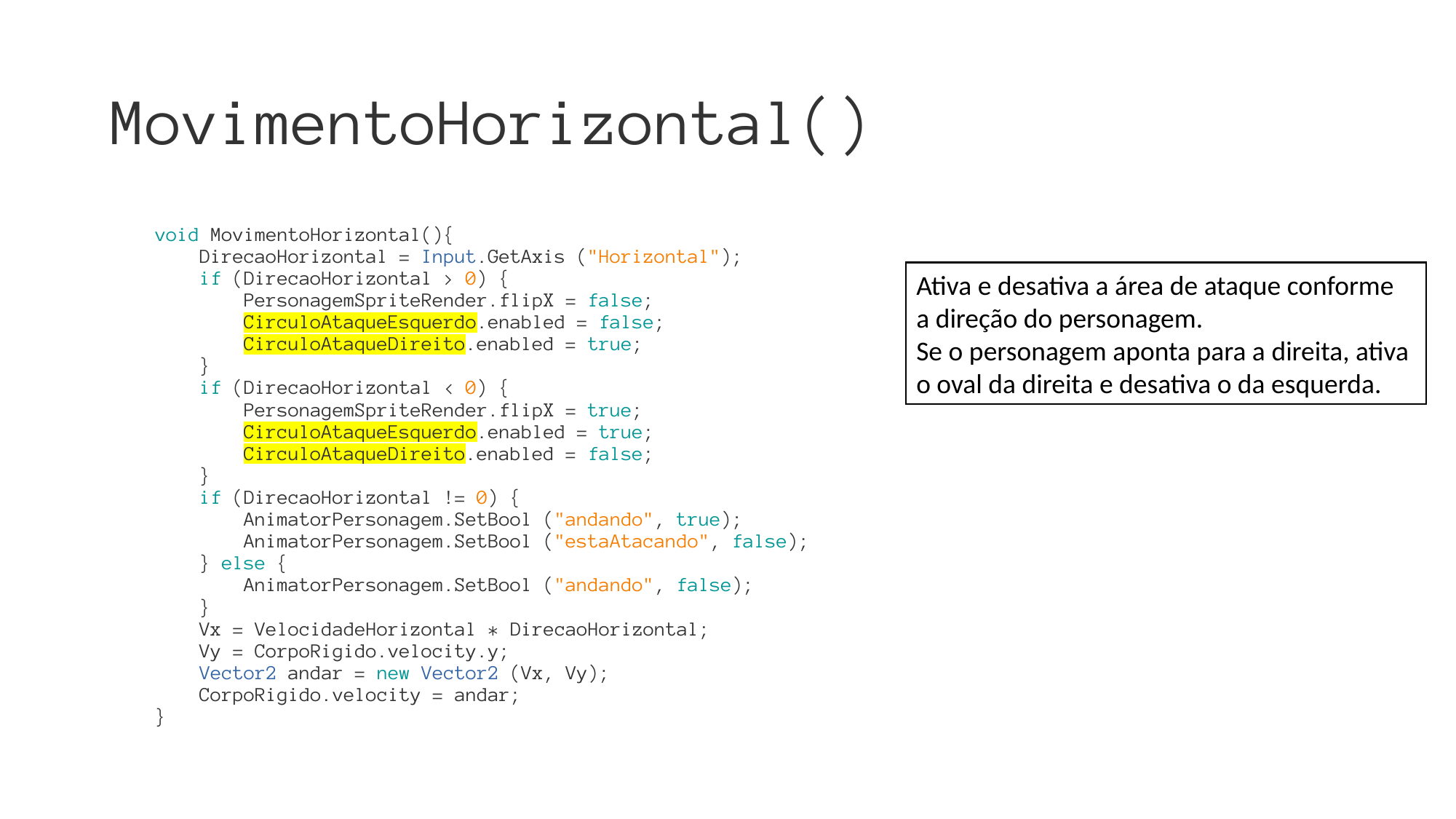

# MovimentoHorizontal()
    void MovimentoHorizontal(){
        DirecaoHorizontal = Input.GetAxis ("Horizontal");
        if (DirecaoHorizontal > 0) {
            PersonagemSpriteRender.flipX = false;
            CirculoAtaqueEsquerdo.enabled = false;
            CirculoAtaqueDireito.enabled = true;
        } 
        if (DirecaoHorizontal < 0) {
            PersonagemSpriteRender.flipX = true;
            CirculoAtaqueEsquerdo.enabled = true;
            CirculoAtaqueDireito.enabled = false;
        }
        if (DirecaoHorizontal != 0) {
            AnimatorPersonagem.SetBool ("andando", true);
            AnimatorPersonagem.SetBool ("estaAtacando", false);
        } else {
            AnimatorPersonagem.SetBool ("andando", false);
        }
        Vx = VelocidadeHorizontal * DirecaoHorizontal;
        Vy = CorpoRigido.velocity.y;
        Vector2 andar = new Vector2 (Vx, Vy);
        CorpoRigido.velocity = andar;
    }
Ativa e desativa a área de ataque conforme
a direção do personagem.
Se o personagem aponta para a direita, ativa
o oval da direita e desativa o da esquerda.